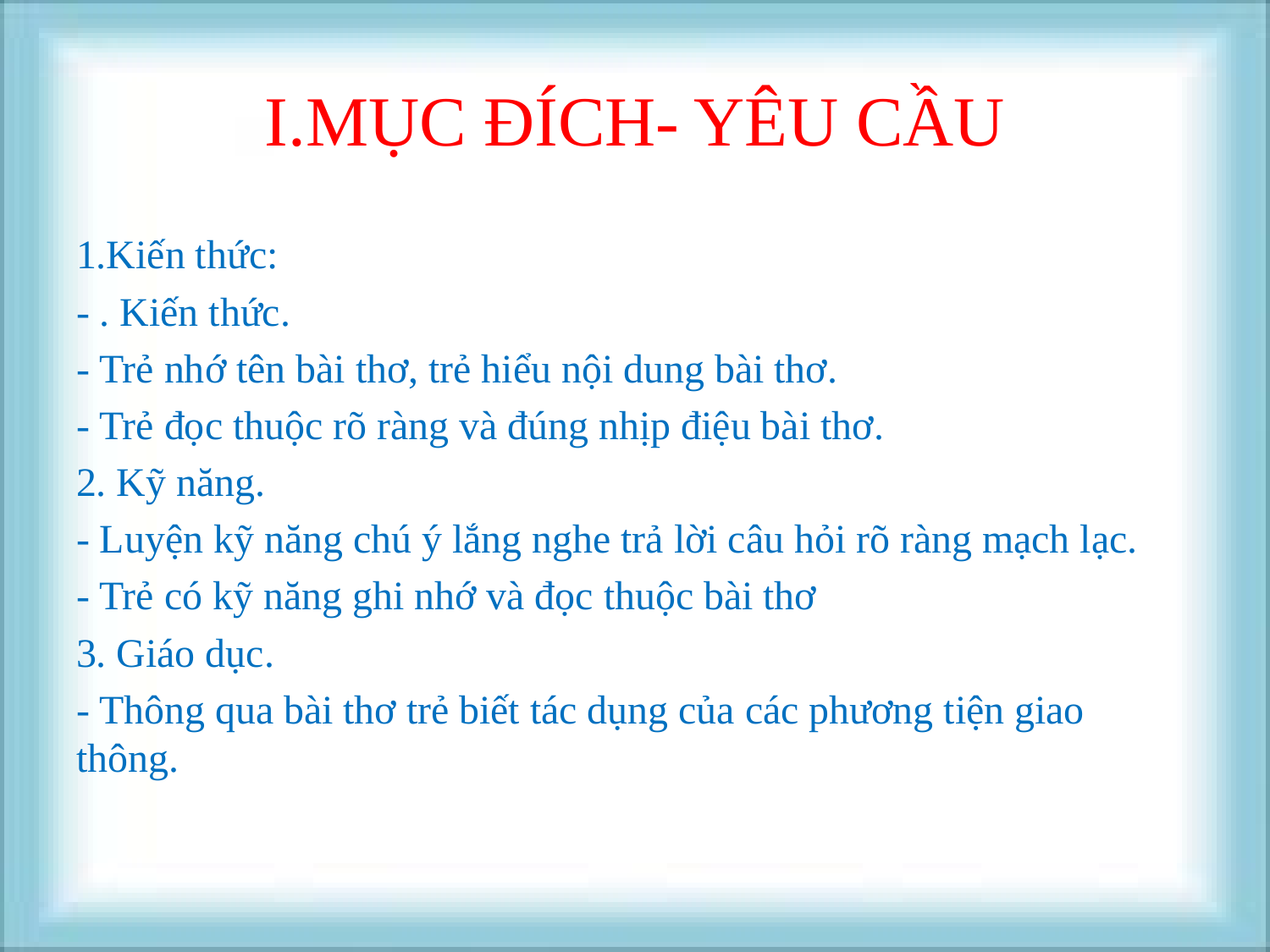

# I.MỤC ĐÍCH- YÊU CẦU
1.Kiến thức:
- . Kiến thức.
- Trẻ nhớ tên bài thơ, trẻ hiểu nội dung bài thơ.
- Trẻ đọc thuộc rõ ràng và đúng nhịp điệu bài thơ.
2. Kỹ năng.
- Luyện kỹ năng chú ý lắng nghe trả lời câu hỏi rõ ràng mạch lạc.
- Trẻ có kỹ năng ghi nhớ và đọc thuộc bài thơ
3. Giáo dục.
- Thông qua bài thơ trẻ biết tác dụng của các phương tiện giao thông.